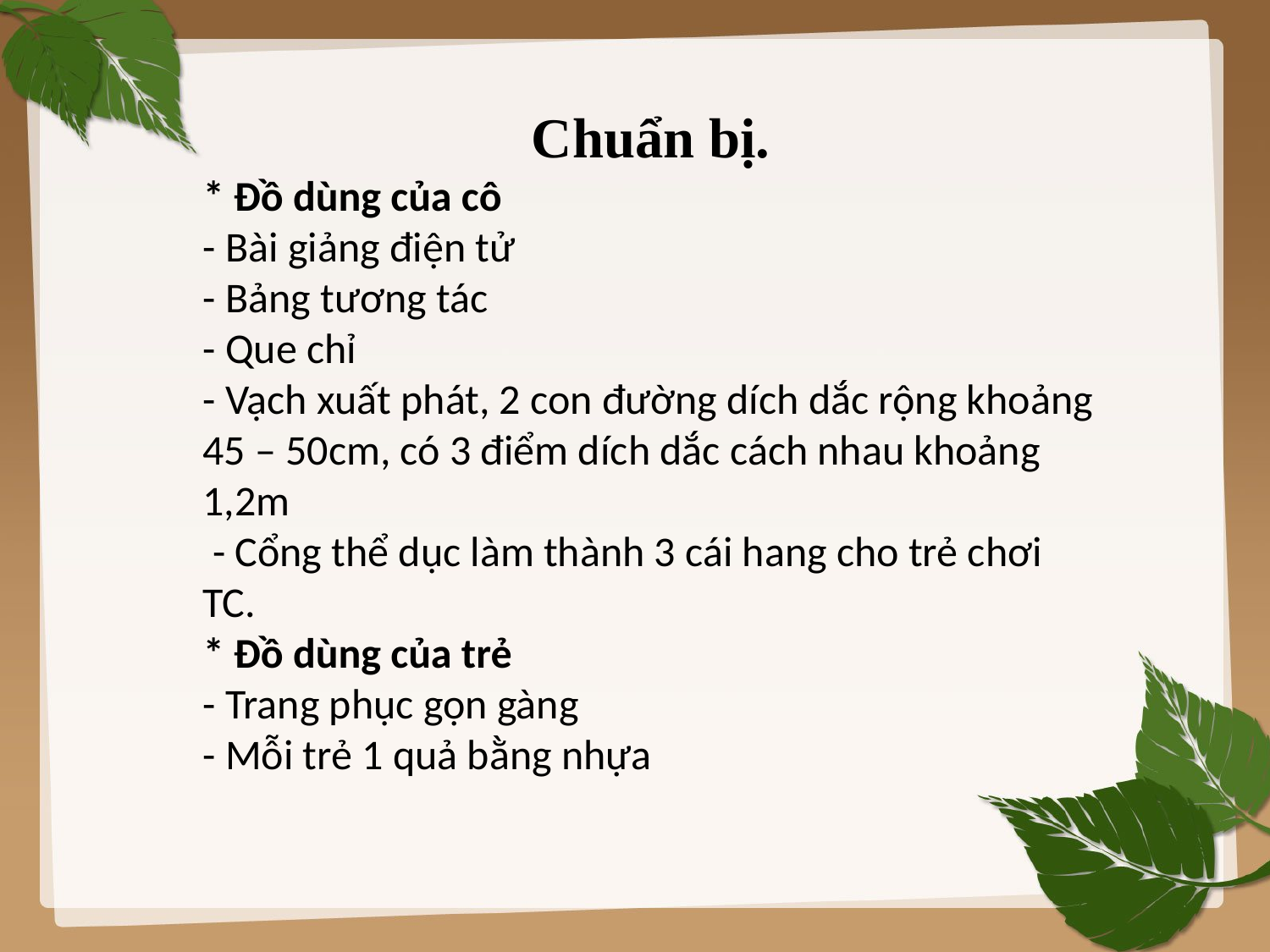

Chuẩn bị.
* Đồ dùng của cô
- Bài giảng điện tử
- Bảng tương tác
- Que chỉ
- Vạch xuất phát, 2 con đường dích dắc rộng khoảng 45 – 50cm, có 3 điểm dích dắc cách nhau khoảng 1,2m
 - Cổng thể dục làm thành 3 cái hang cho trẻ chơi TC.
* Đồ dùng của trẻ
- Trang phục gọn gàng
- Mỗi trẻ 1 quả bằng nhựa